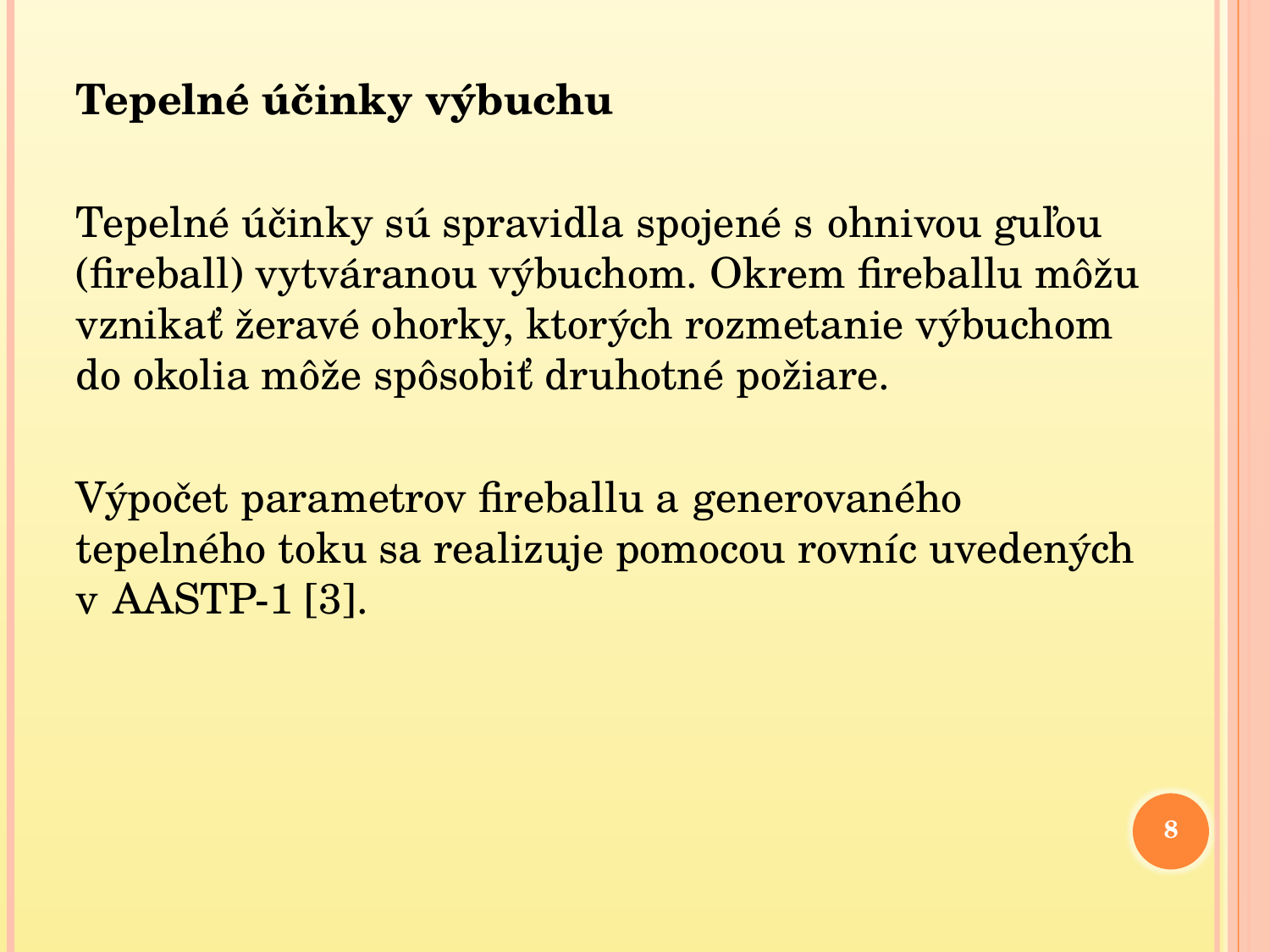

Tepelné účinky výbuchu

Tepelné účinky sú spravidla spojené s ohnivou guľou (fireball) vytváranou výbuchom. Okrem fireballu môžu vznikať žeravé ohorky, ktorých rozmetanie výbuchom do okolia môže spôsobiť druhotné požiare.

Výpočet parametrov fireballu a generovaného tepelného toku sa realizuje pomocou rovníc uvedených v AASTP-1 [3].

8